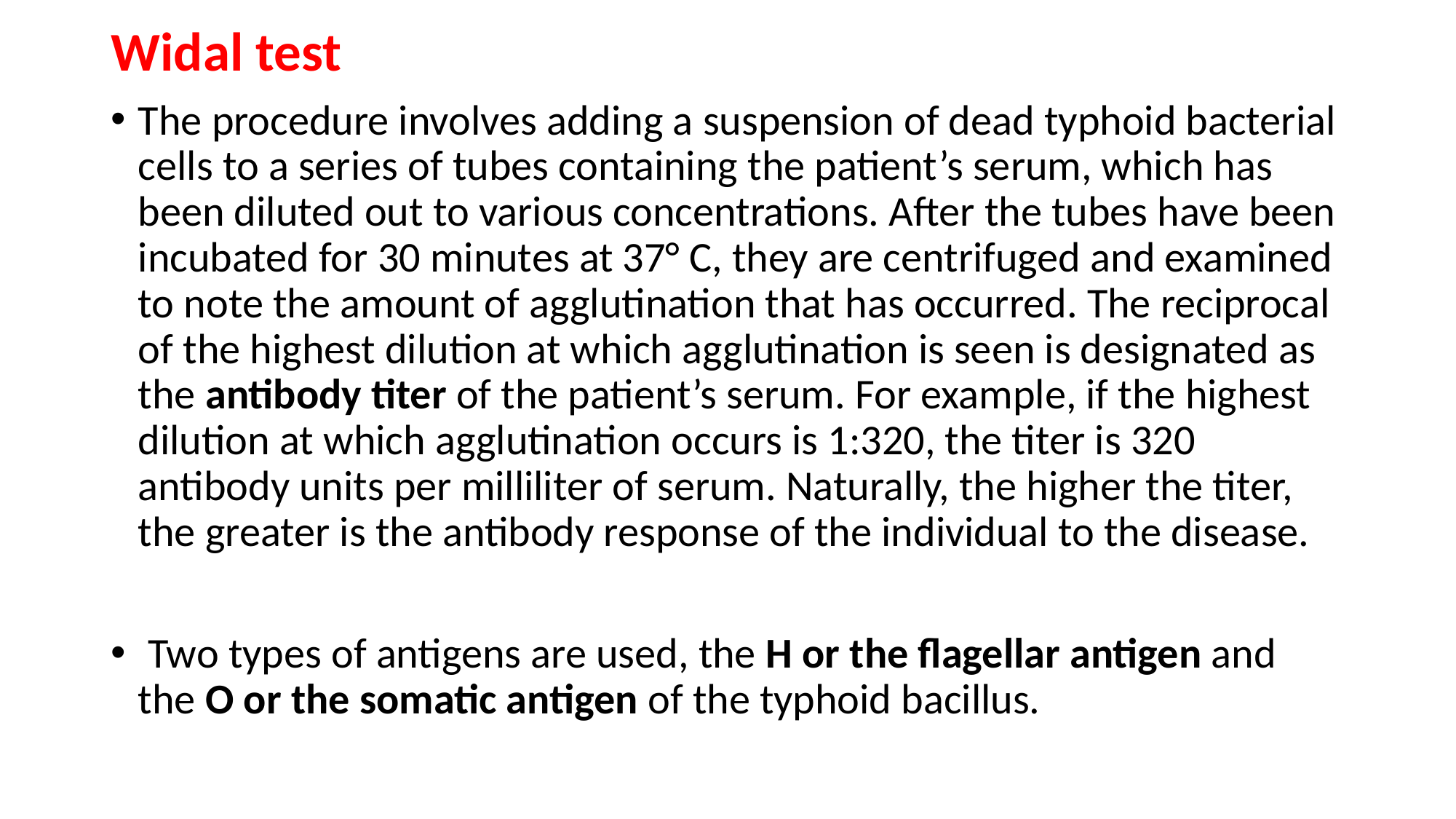

Widal test
The procedure involves adding a suspension of dead typhoid bacterial cells to a series of tubes containing the patient’s serum, which has been diluted out to various concentrations. After the tubes have been incubated for 30 minutes at 37° C, they are centrifuged and examined to note the amount of agglutination that has occurred. The reciprocal of the highest dilution at which agglutination is seen is designated as the antibody titer of the patient’s serum. For example, if the highest dilution at which agglutination occurs is 1:320, the titer is 320 antibody units per milliliter of serum. Naturally, the higher the titer, the greater is the antibody response of the individual to the disease.

 Two types of antigens are used, the H or the flagellar antigen and the O or the somatic antigen of the typhoid bacillus.